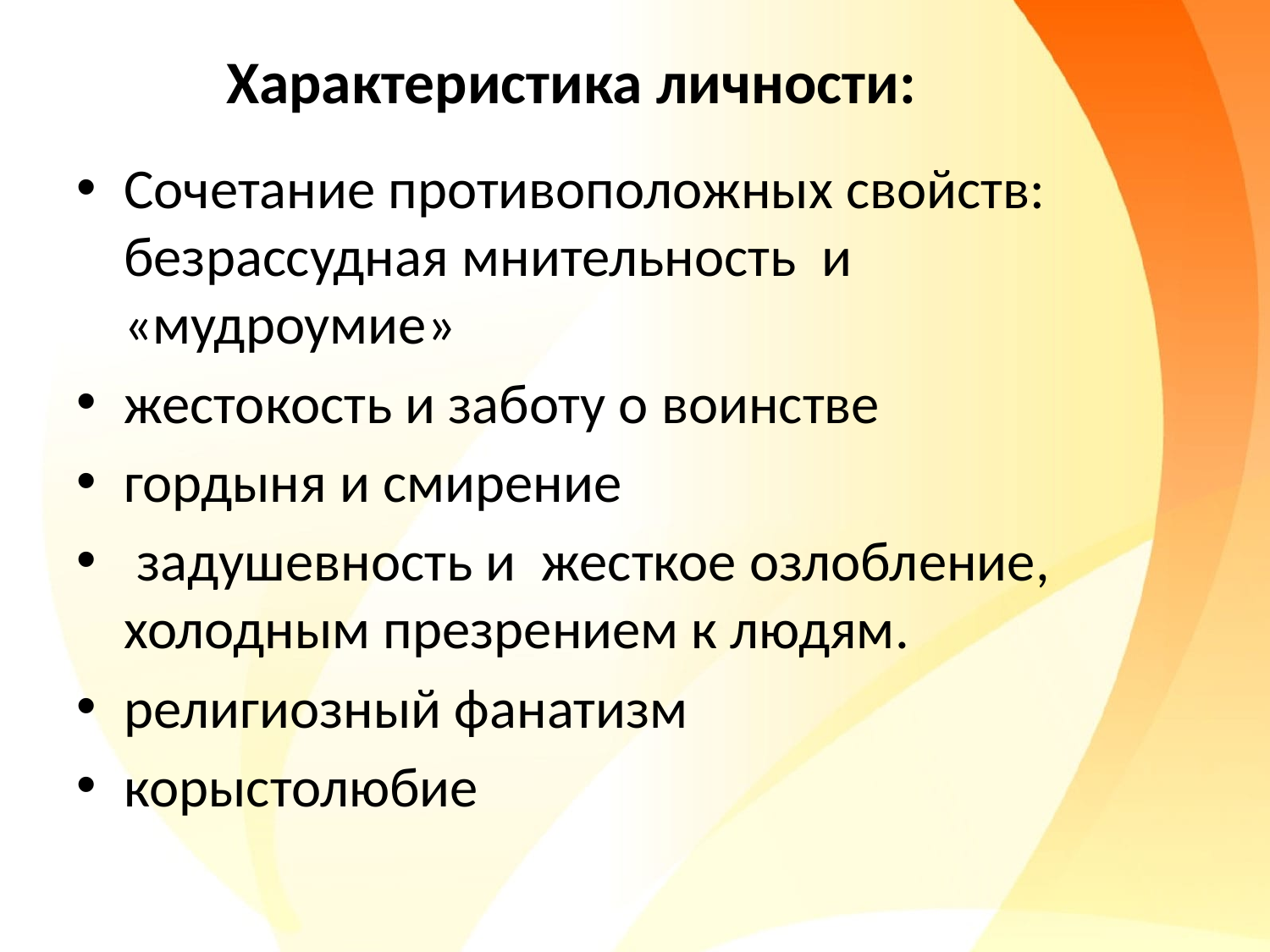

# Характеристика личности:
Сочетание противоположных свойств: безрассудная мнительность  и «мудроумие»
жестокость и заботу о воинстве
гордыня и смирение
 задушевность и  жесткое озлобление, холодным презрением к людям.
религиозный фанатизм
корыстолюбие